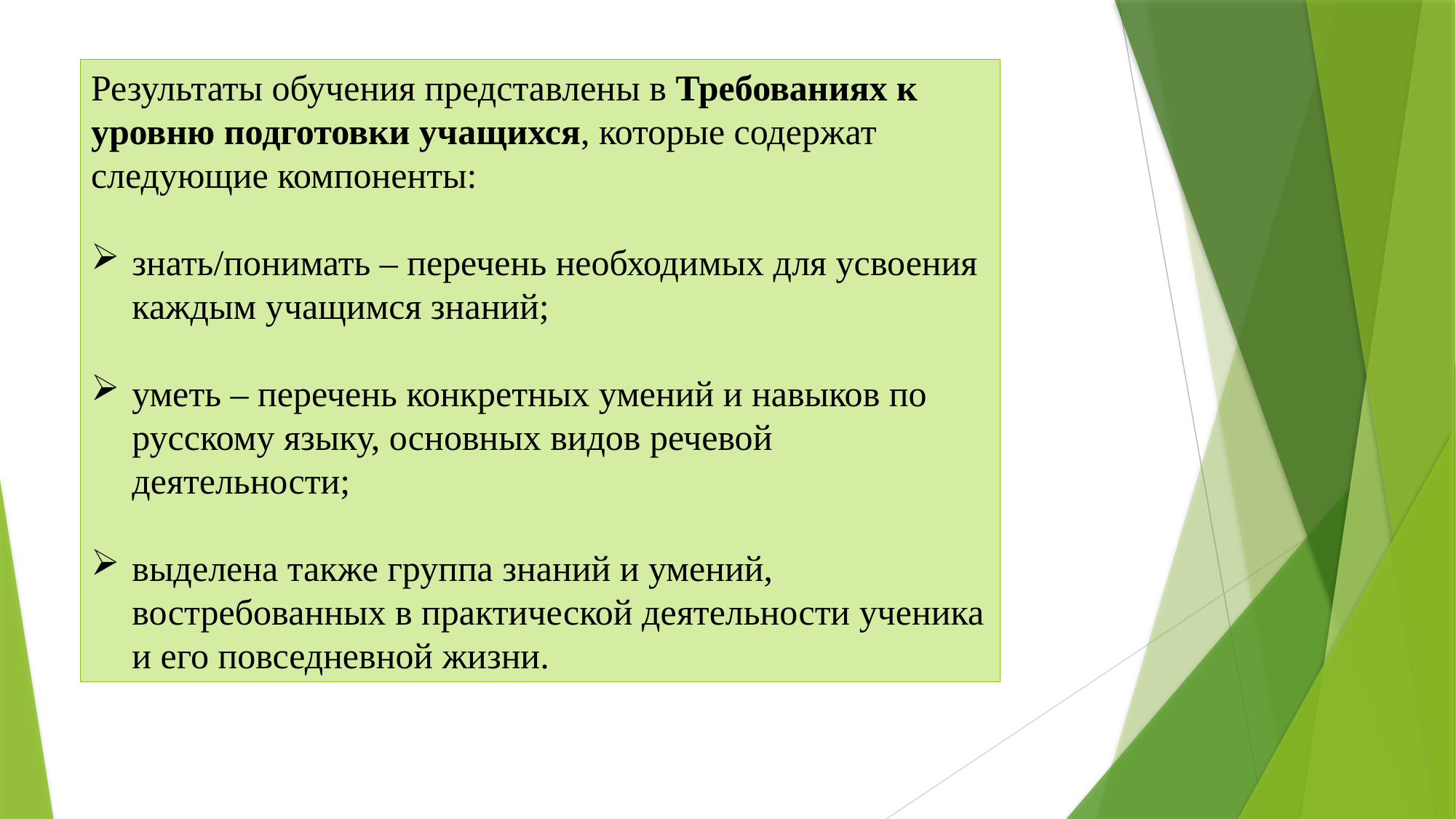

Результаты обучения представлены в Требованиях к уровню подготовки учащихся, которые содержат следующие компоненты:

знать/понимать – перечень необходимых для усвоения каждым учащимся знаний;

уметь – перечень конкретных умений и навыков по русскому языку, основных видов речевой деятельности;

выделена также группа знаний и умений, востребованных в практической деятельности ученика и его повседневной жизни.